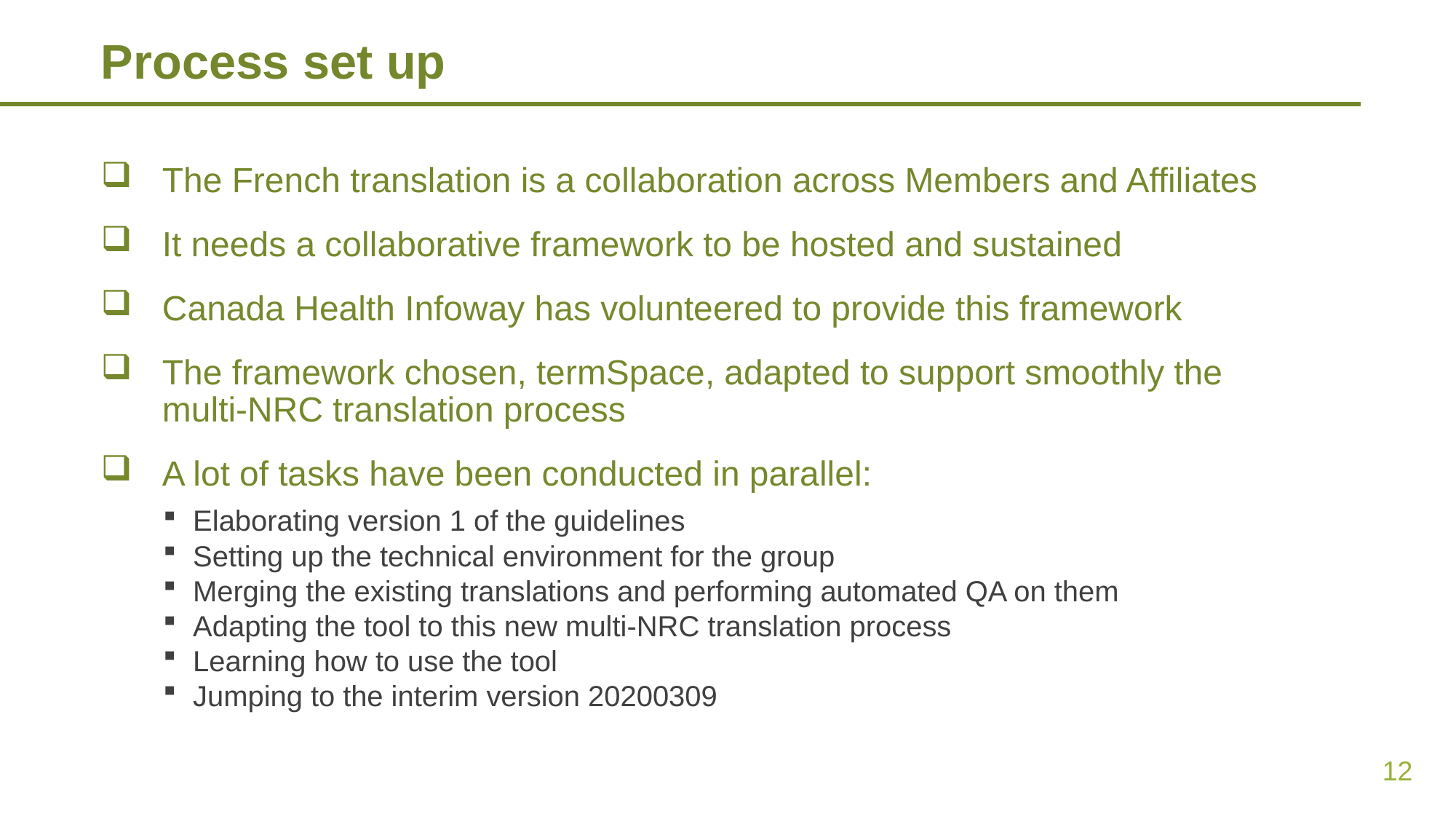

Process set up
The French translation is a collaboration across Members and Affiliates
It needs a collaborative framework to be hosted and sustained
Canada Health Infoway has volunteered to provide this framework
The framework chosen, termSpace, adapted to support smoothly the multi-NRC translation process
A lot of tasks have been conducted in parallel:
Elaborating version 1 of the guidelines
Setting up the technical environment for the group
Merging the existing translations and performing automated QA on them
Adapting the tool to this new multi-NRC translation process
Learning how to use the tool
Jumping to the interim version 20200309
12